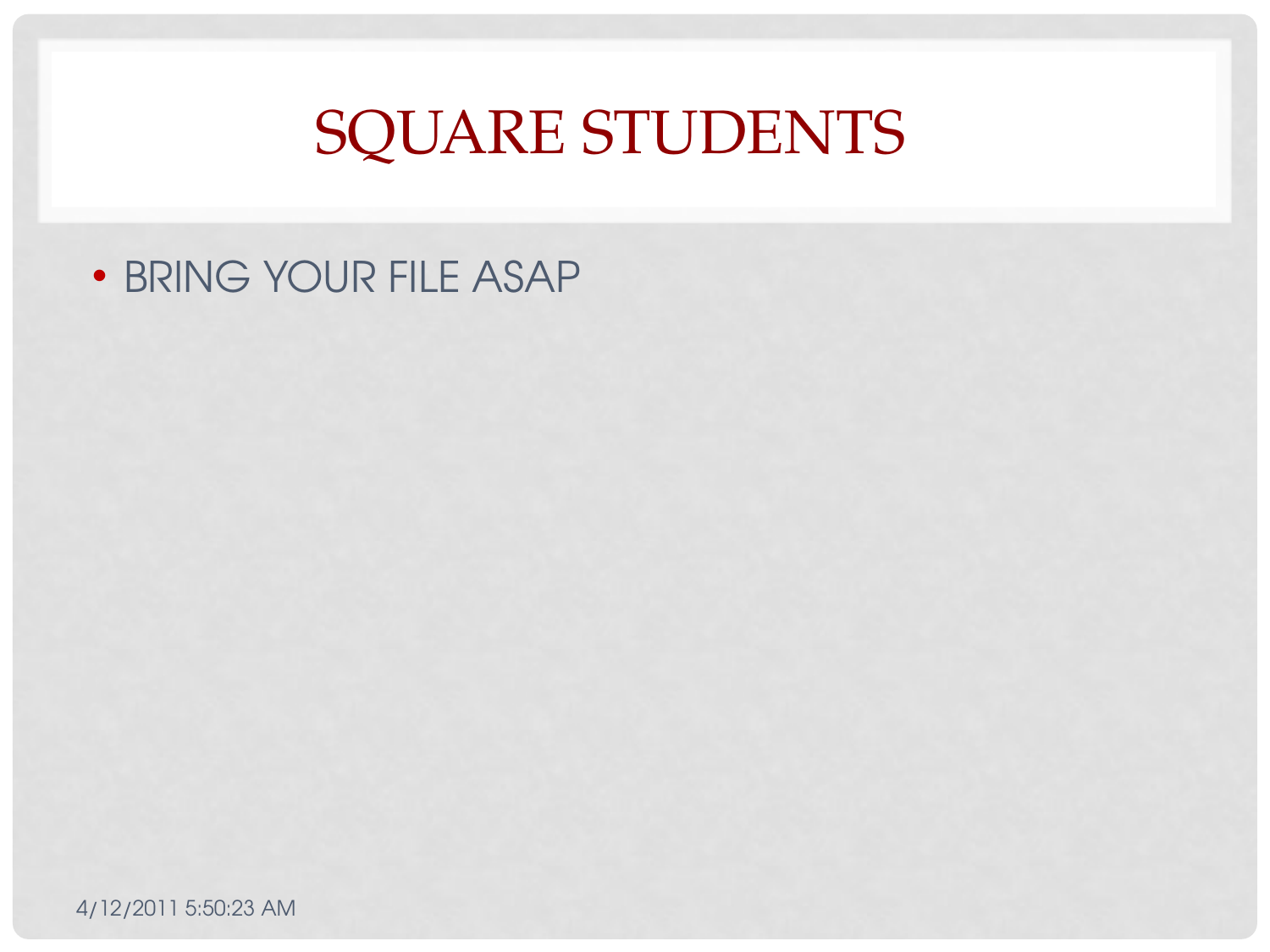

# SQUARE STUDENTS
BRING YOUR FILE ASAP

4/12/2011 5:50:23 AM